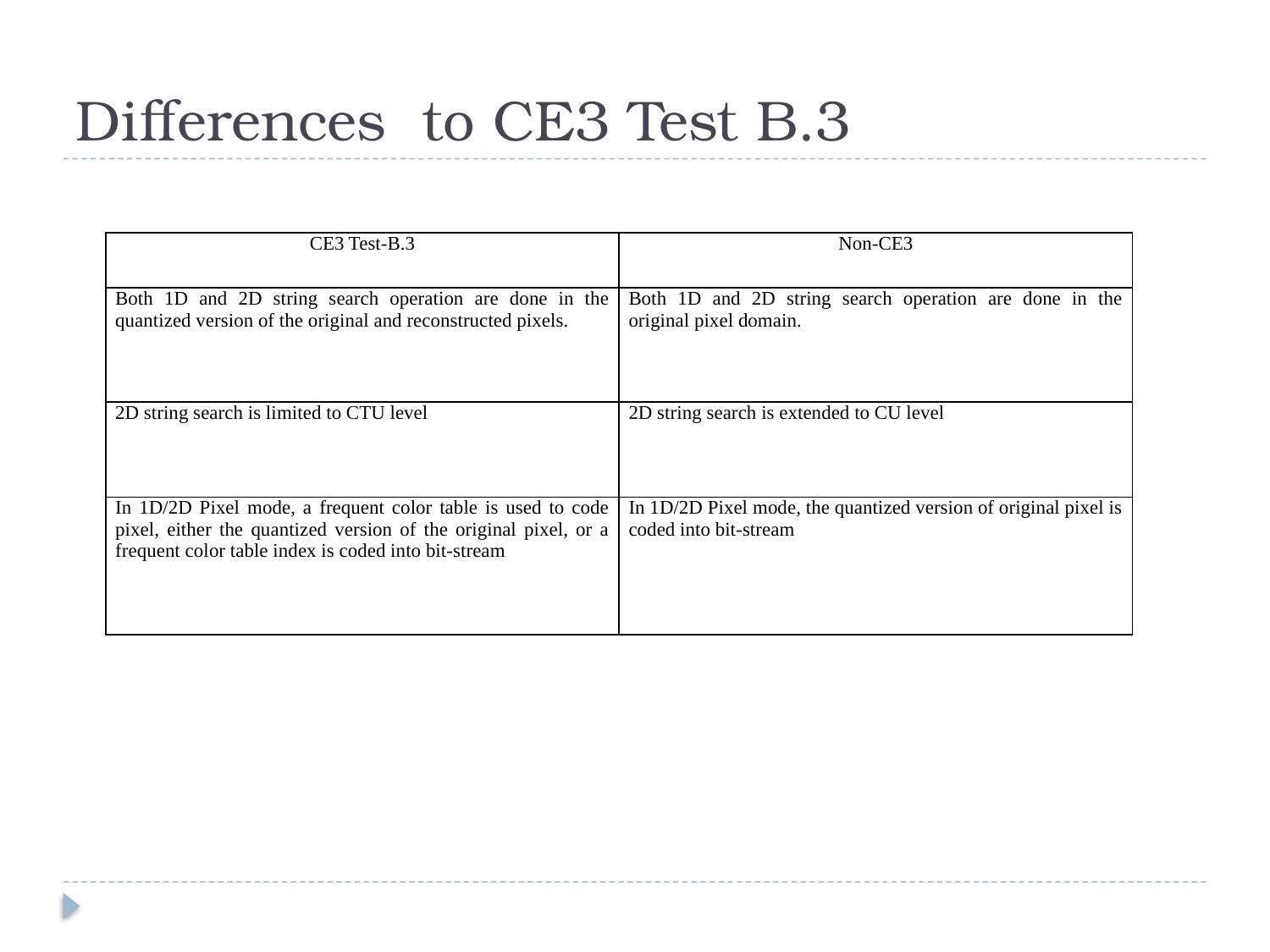

# Differences  to CE3 Test B.3
| CE3 Test-B.3 | Non-CE3 |
| --- | --- |
| Both 1D and 2D string search operation are done in the quantized version of the original and reconstructed pixels. | Both 1D and 2D string search operation are done in the original pixel domain. |
| 2D string search is limited to CTU level | 2D string search is extended to CU level |
| In 1D/2D Pixel mode, a frequent color table is used to code pixel, either the quantized version of the original pixel, or a frequent color table index is coded into bit-stream | In 1D/2D Pixel mode, the quantized version of original pixel is coded into bit-stream |